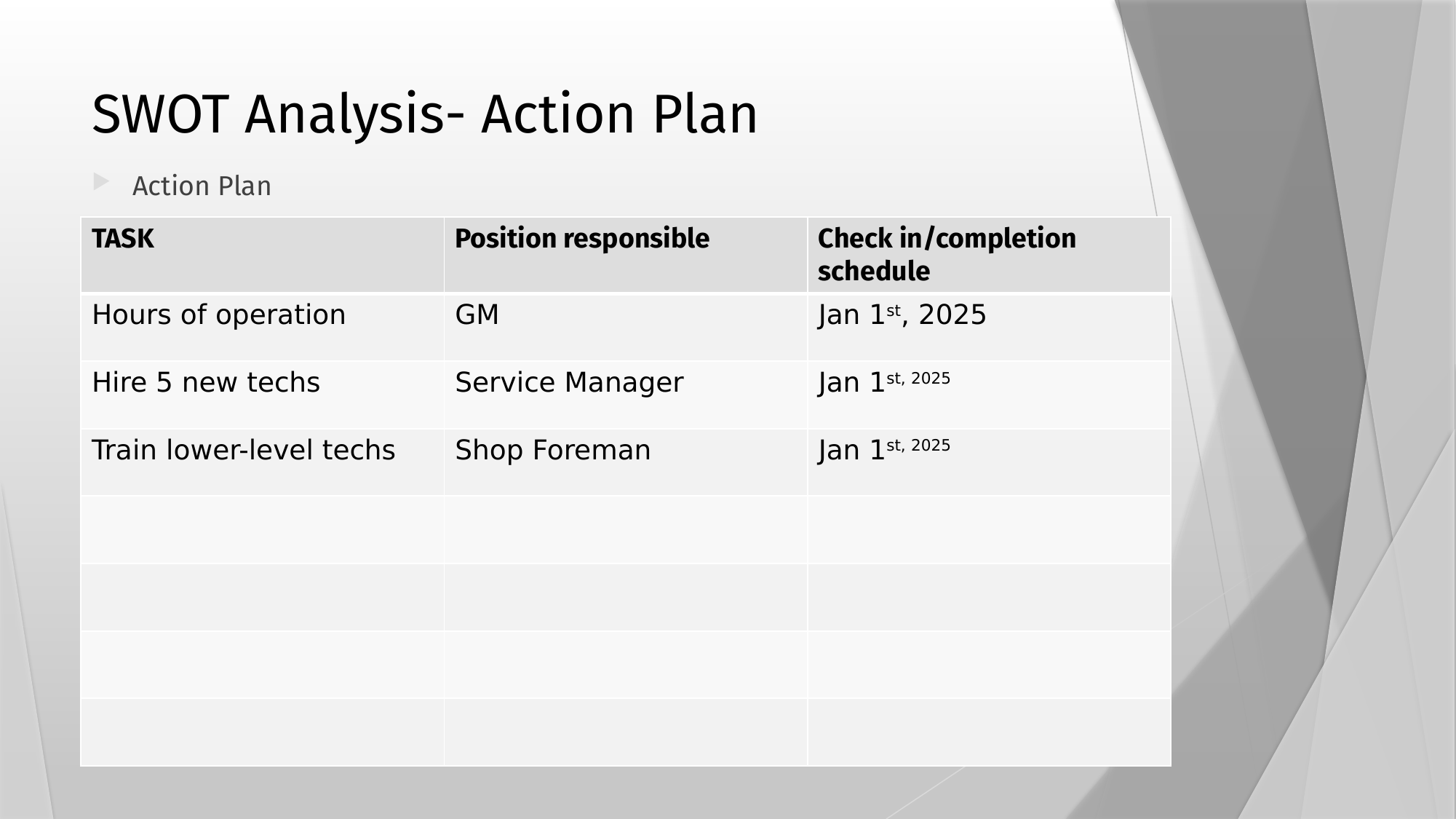

# SWOT Analysis- Action Plan
Action Plan

| TASK | Position responsible | Check in/completion schedule |
| --- | --- | --- |
| Hours of operation | GM | Jan 1st, 2025 |
| Hire 5 new techs | Service Manager | Jan 1st, 2025 |
| Train lower-level techs | Shop Foreman | Jan 1st, 2025 |
|  |  |  |
|  |  |  |
|  |  |  |
|  |  |  |